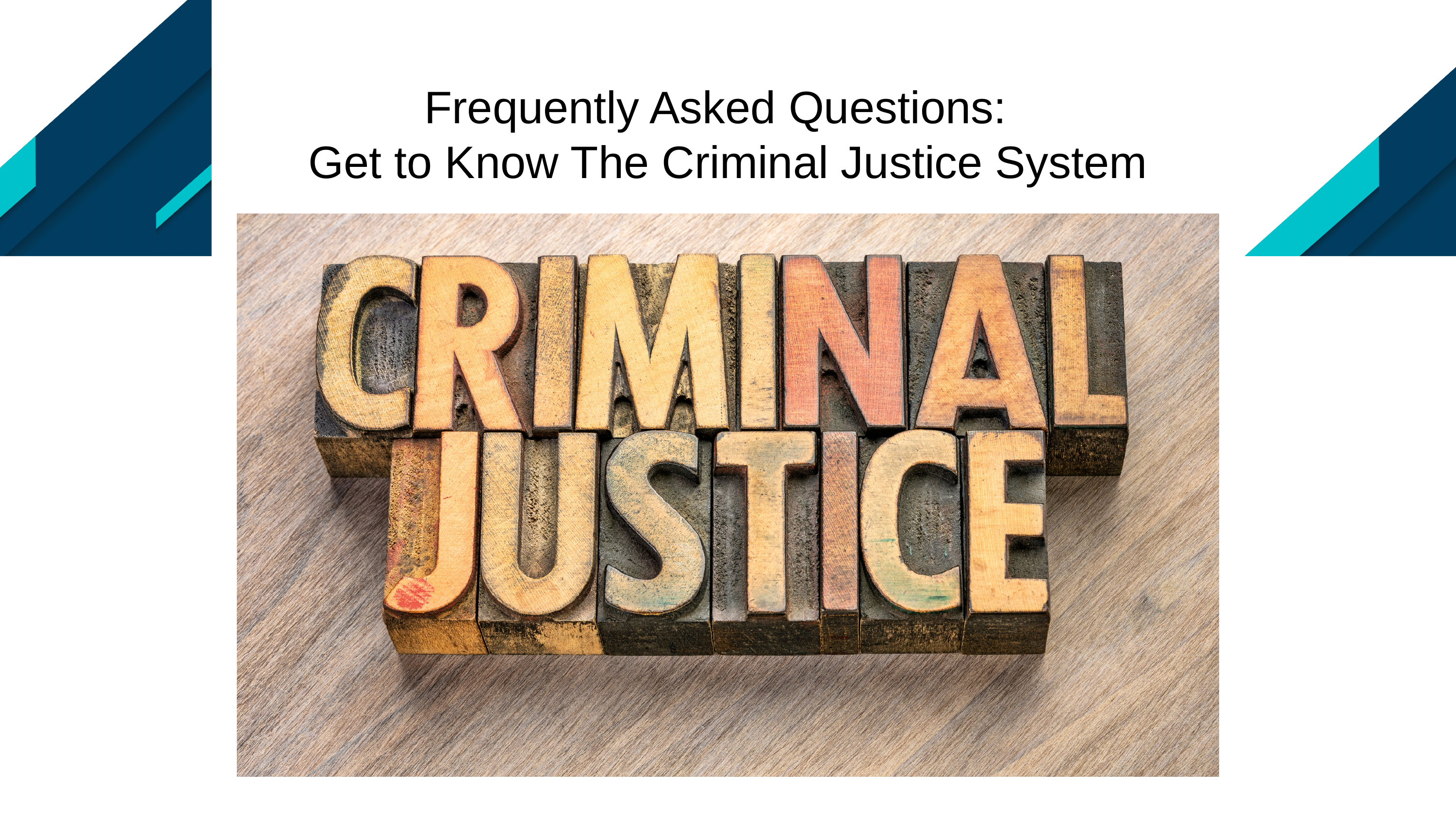

Frequently Asked Questions:
Get to Know The Criminal Justice System